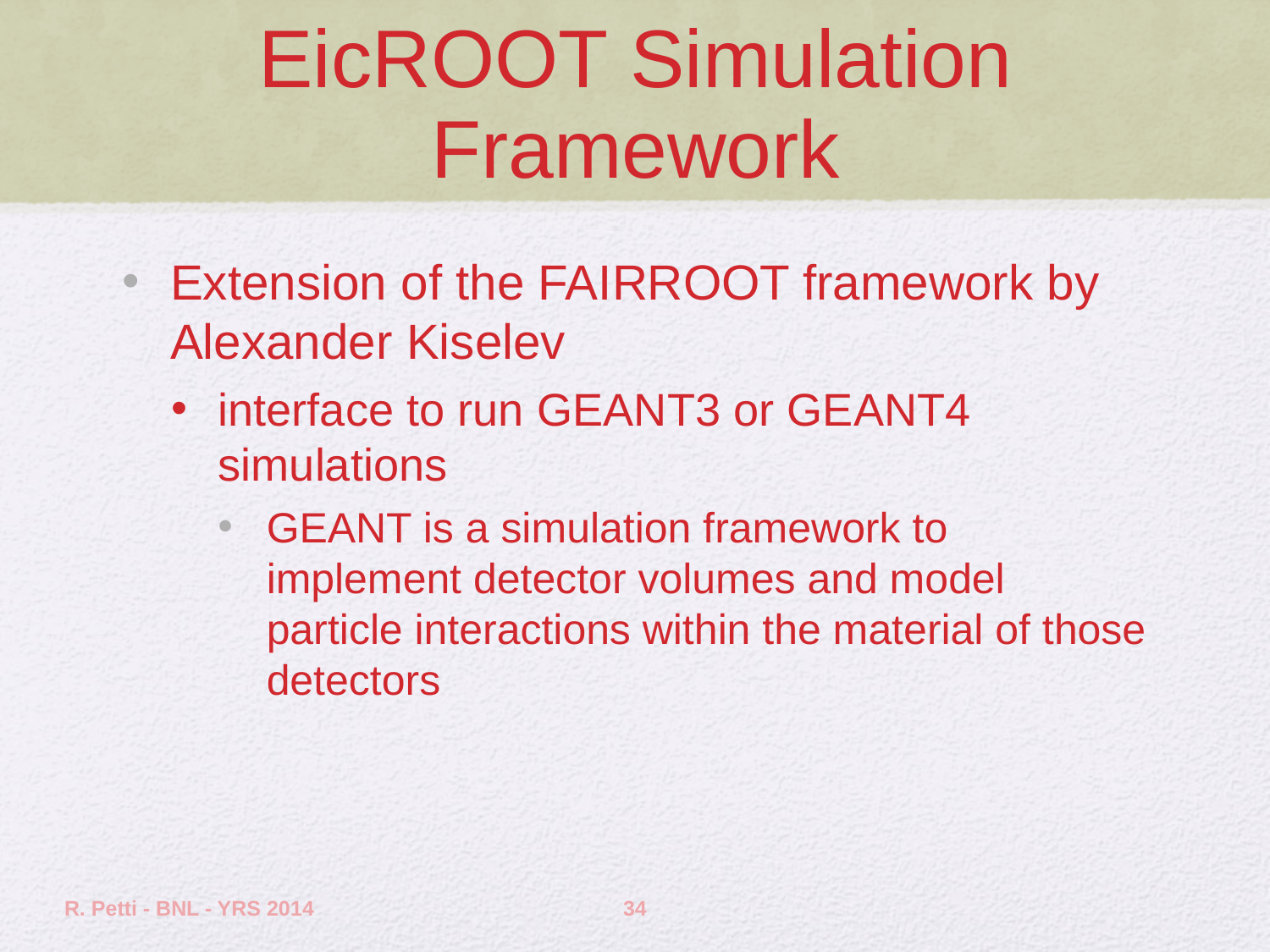

# EicROOT Simulation Framework
Extension of the FAIRROOT framework by Alexander Kiselev
interface to run GEANT3 or GEANT4 simulations
GEANT is a simulation framework to implement detector volumes and model particle interactions within the material of those detectors
R. Petti - BNL - YRS 2014
34